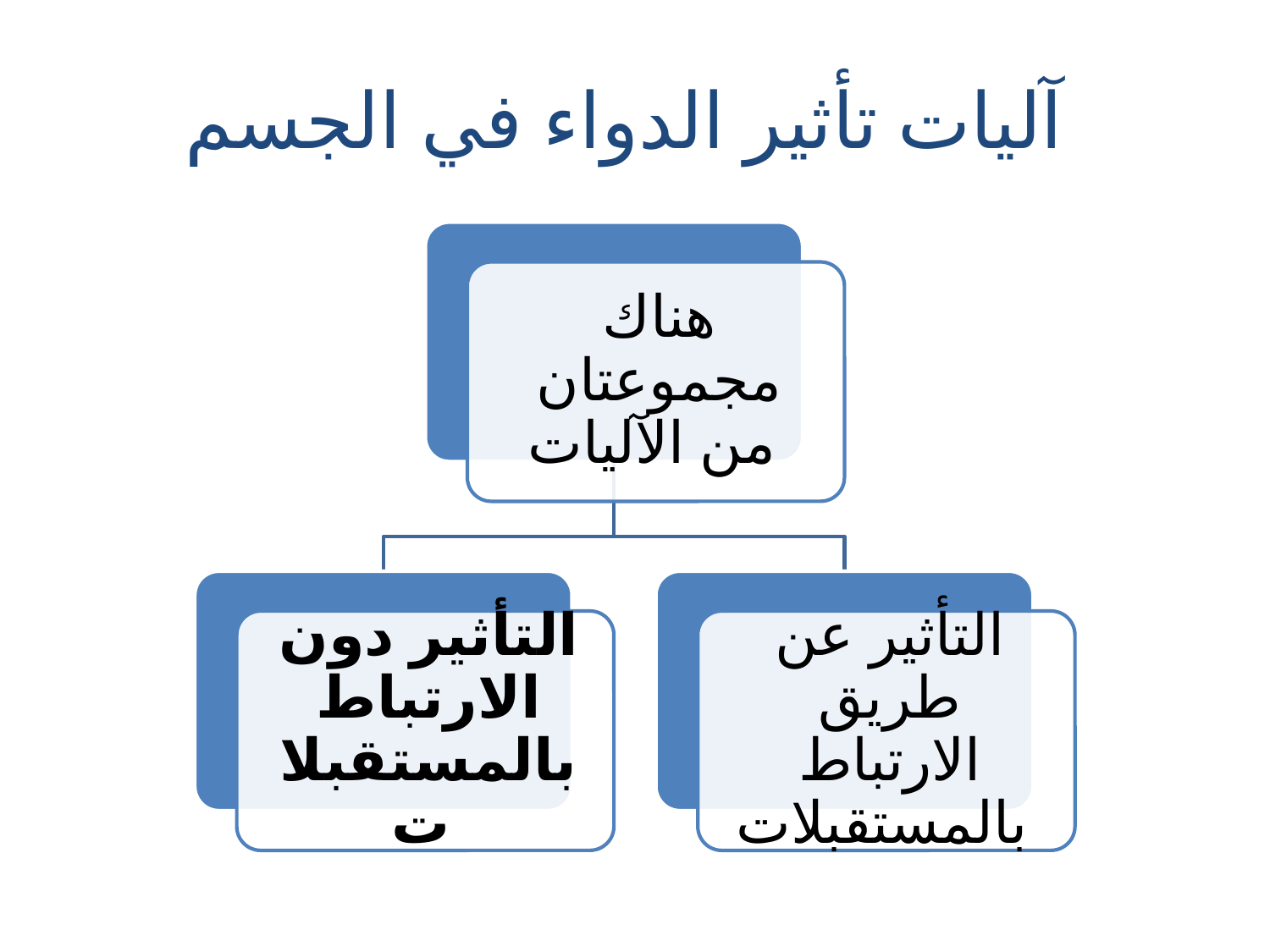

# آليات تأثير الدواء في الجسم
هناك مجموعتان من الآليات
التأثير دون الارتباط بالمستقبلات
التأثير عن طريق الارتباط بالمستقبلات